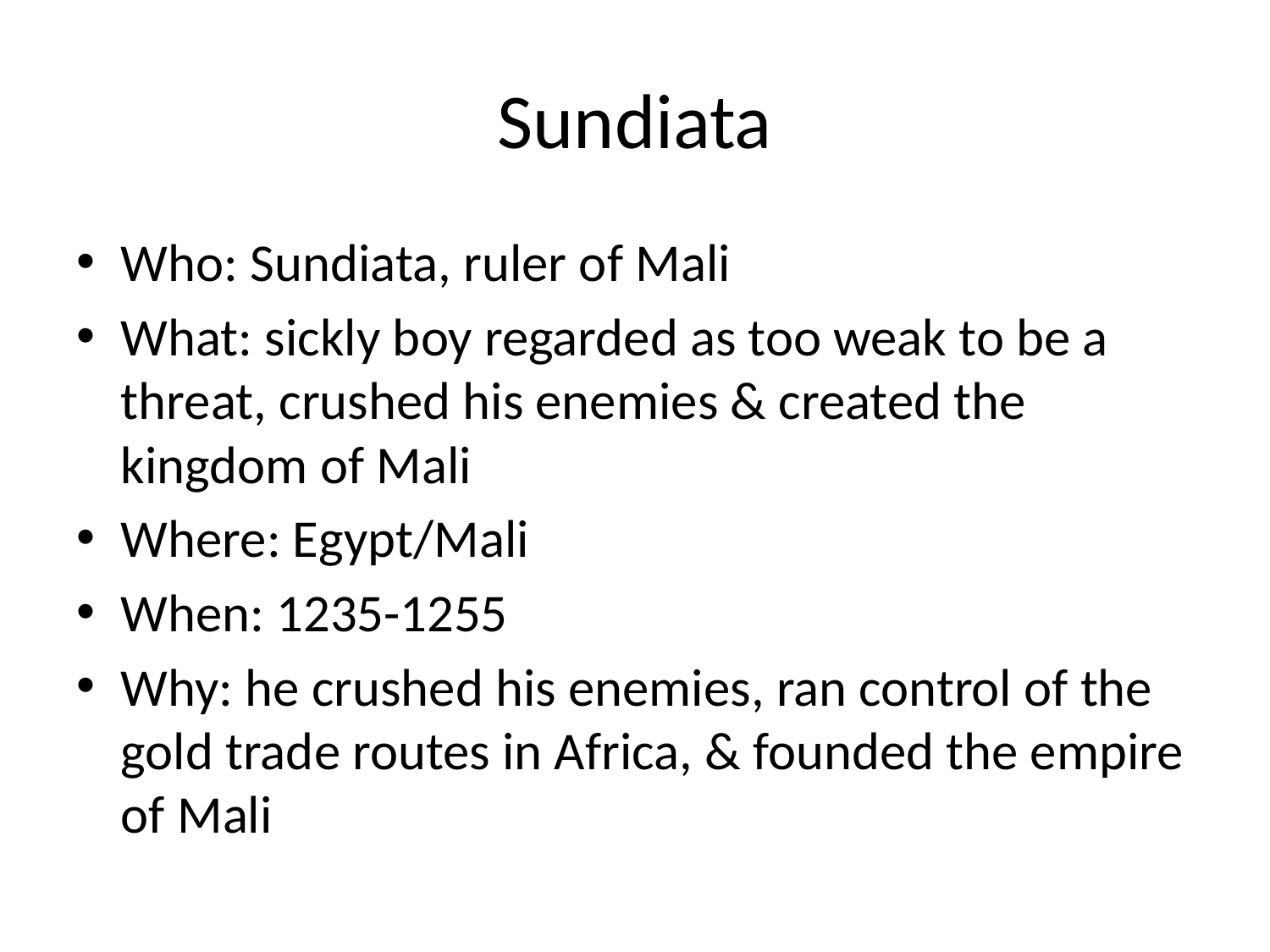

# Sundiata
Who: Sundiata, ruler of Mali
What: sickly boy regarded as too weak to be a threat, crushed his enemies & created the kingdom of Mali
Where: Egypt/Mali
When: 1235-1255
Why: he crushed his enemies, ran control of the gold trade routes in Africa, & founded the empire of Mali